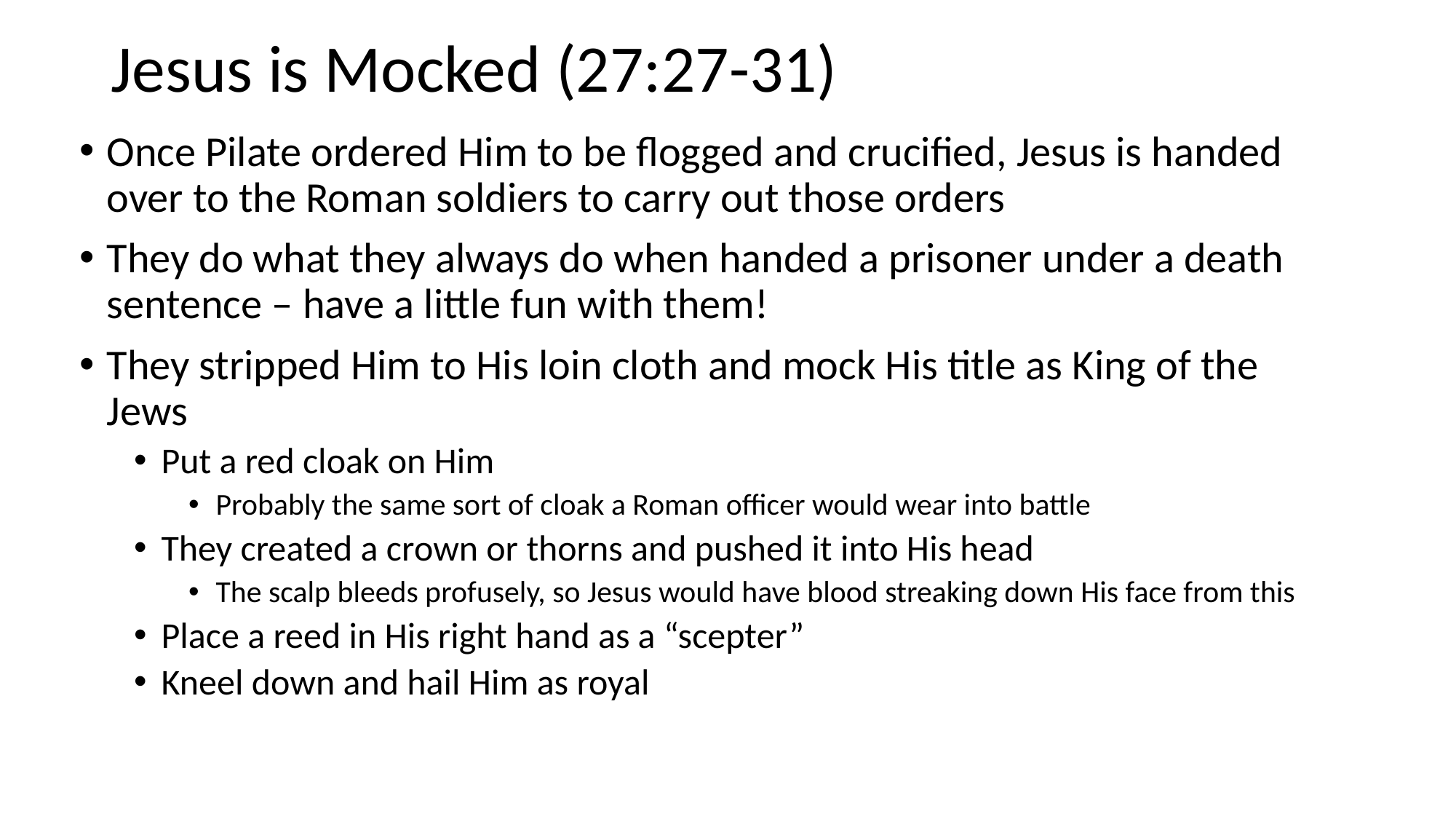

# Jesus is Mocked (27:27-31)
Once Pilate ordered Him to be flogged and crucified, Jesus is handed over to the Roman soldiers to carry out those orders
They do what they always do when handed a prisoner under a death sentence – have a little fun with them!
They stripped Him to His loin cloth and mock His title as King of the Jews
Put a red cloak on Him
Probably the same sort of cloak a Roman officer would wear into battle
They created a crown or thorns and pushed it into His head
The scalp bleeds profusely, so Jesus would have blood streaking down His face from this
Place a reed in His right hand as a “scepter”
Kneel down and hail Him as royal